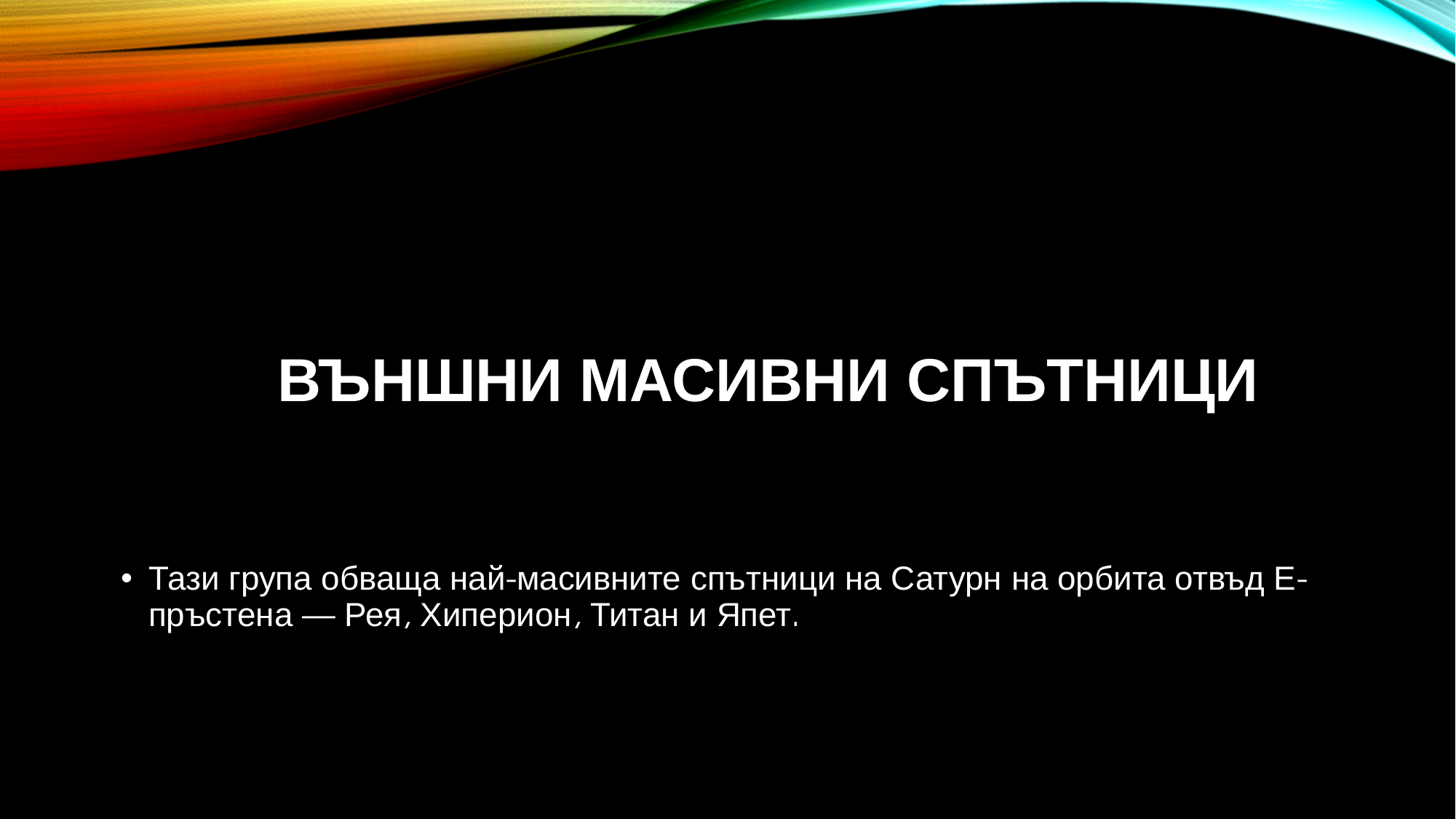

# Външни масивни спътници
Тази група обваща най-масивните спътници на Сатурн на орбита отвъд Е-пръстена — Рея, Хиперион, Титан и Япет.